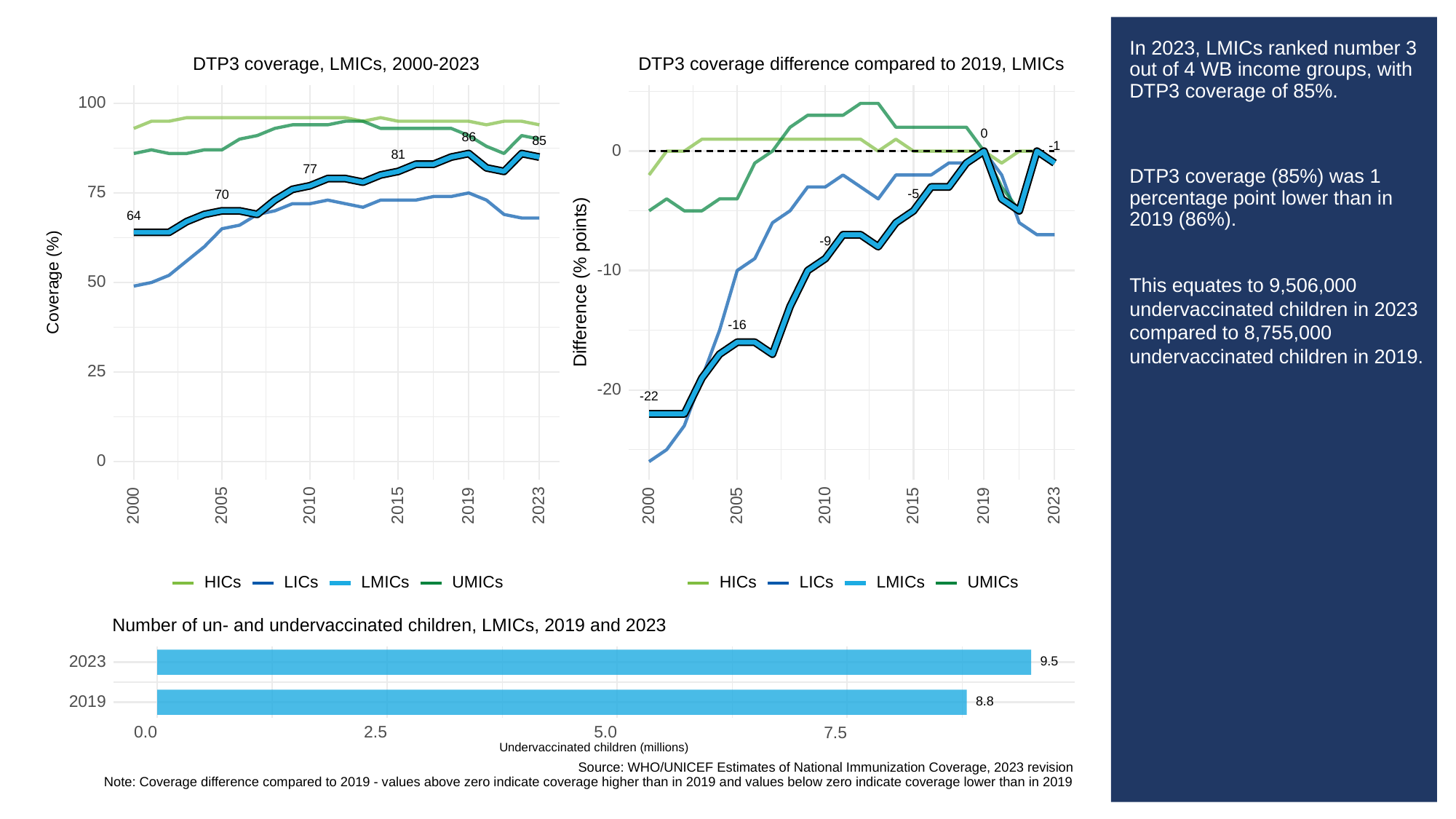

# In 2023, LMICs ranked number 3 out of 4 WB income groups, with DTP3 coverage of 85%.

DTP3 coverage (85%) was 1 percentage point lower than in 2019 (86%).

This equates to 9,506,000 undervaccinated children in 2023 compared to 8,755,000 undervaccinated children in 2019.

DTP3 coverage, LMICs, 2000-2023
DTP3 coverage difference compared to 2019, LMICs

100

0
86
85

-1
0

81

77
75
-5
70

64
-9

-10

Difference (% points)
Coverage (%)
50

-16

25

-20

-22

0

2023
2023
2000
2005
2010
2015
2019
2000
2005
2010
2015
2019
HICs
LICs
LMICs
UMICs
HICs
LICs
LMICs
UMICs

Number of un- and undervaccinated children, LMICs, 2019 and 2023

2023
9.5

2019
8.8

0.0
2.5
5.0
7.5
Undervaccinated children (millions)
Source: WHO/UNICEF Estimates of National Immunization Coverage, 2023 revision
Note: Coverage difference compared to 2019 - values above zero indicate coverage higher than in 2019 and values below zero indicate coverage lower than in 2019